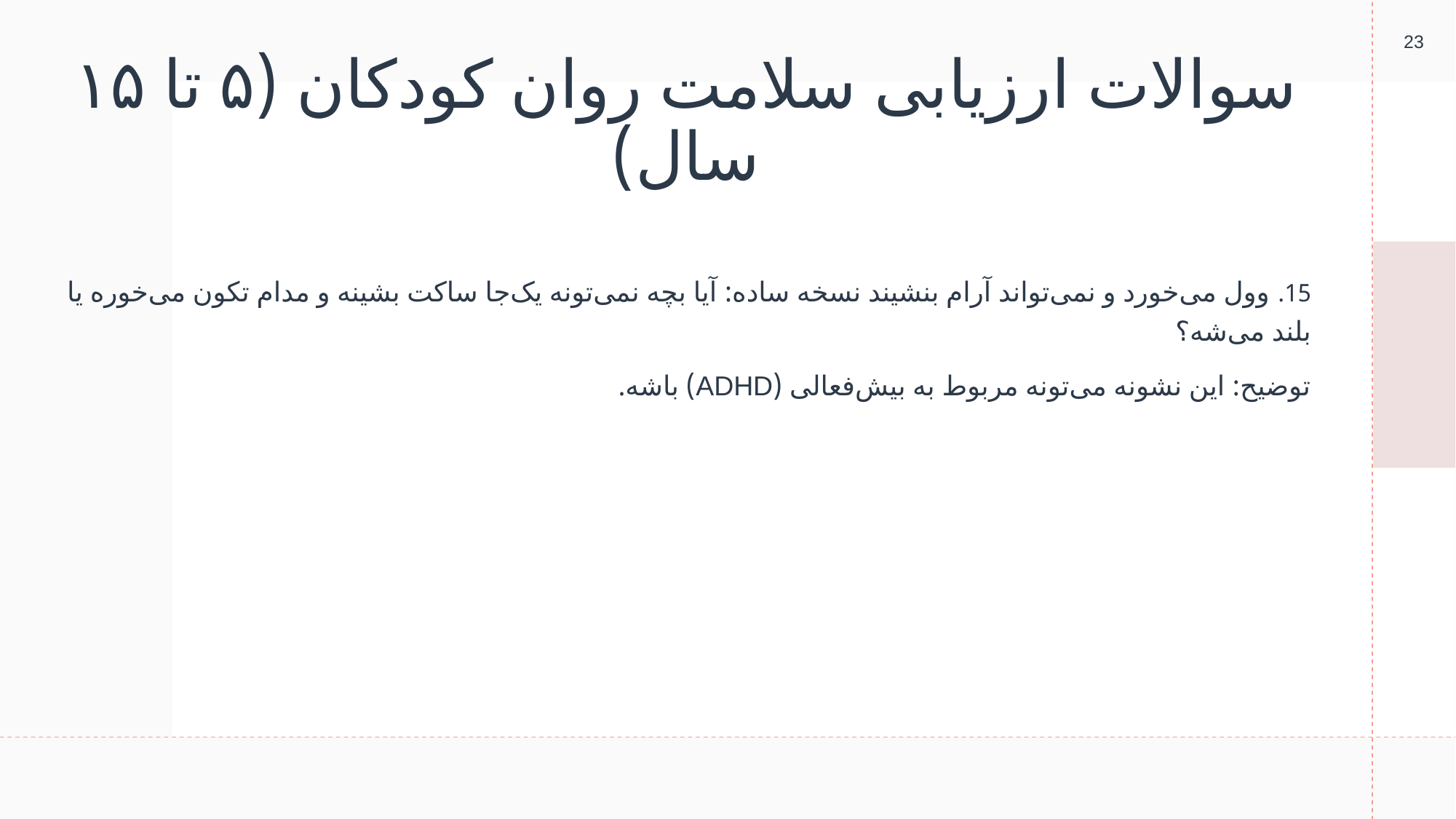

23
# سوالات ارزیابی سلامت روان کودکان (۵ تا ۱۵ سال)
15. وول می‌خورد و نمی‌تواند آرام بنشیند نسخه ساده: آیا بچه نمی‌تونه یک‌جا ساکت بشینه و مدام تکون می‌خوره یا بلند می‌شه؟
توضیح: این نشونه می‌تونه مربوط به بیش‌فعالی (ADHD) باشه.